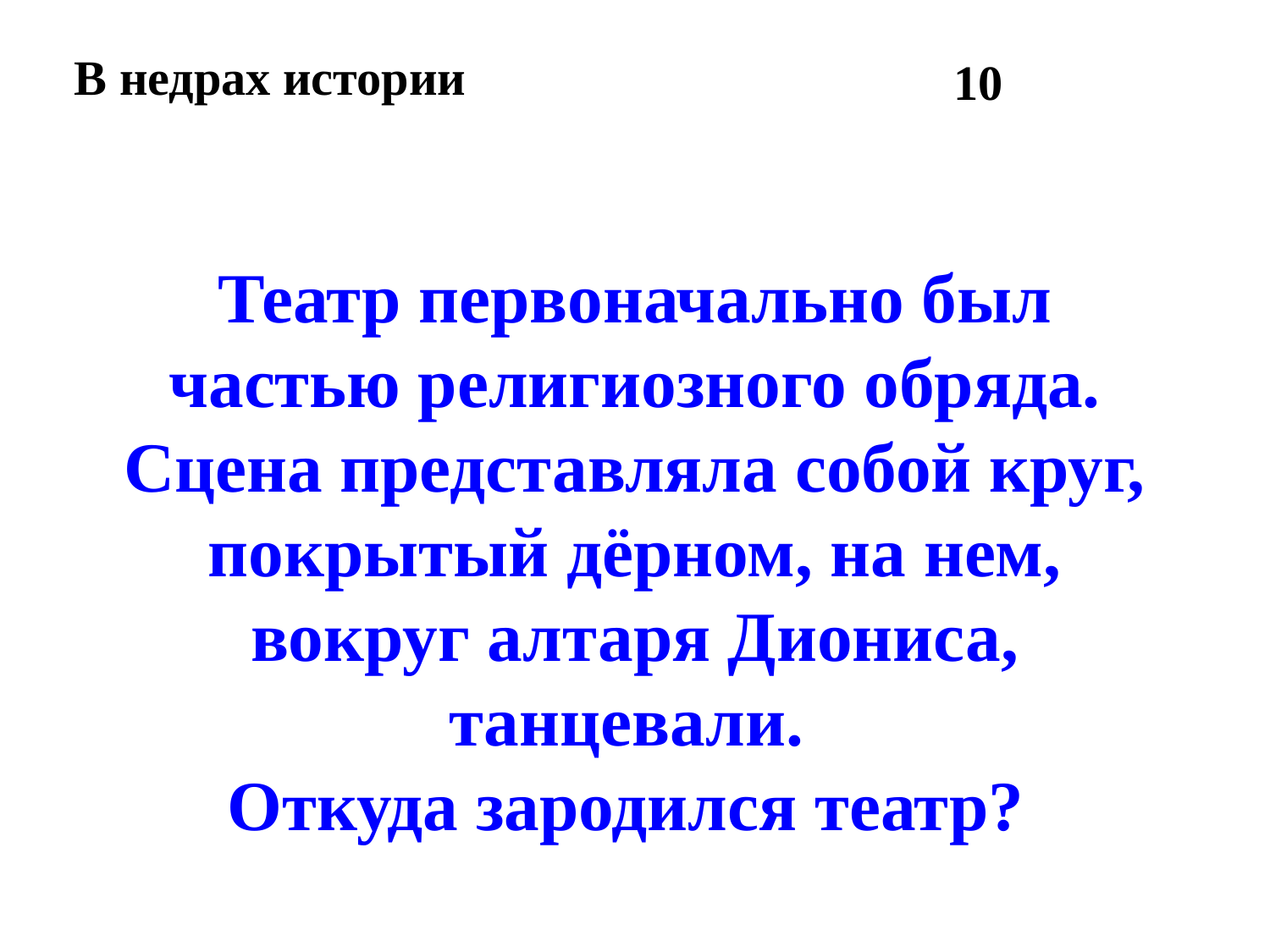

В недрах истории
10
Театр первоначально был частью религиозного обряда. Сцена представляла собой круг, покрытый дёрном, на нем, вокруг алтаря Диониса, танцевали.
Откуда зародился театр?